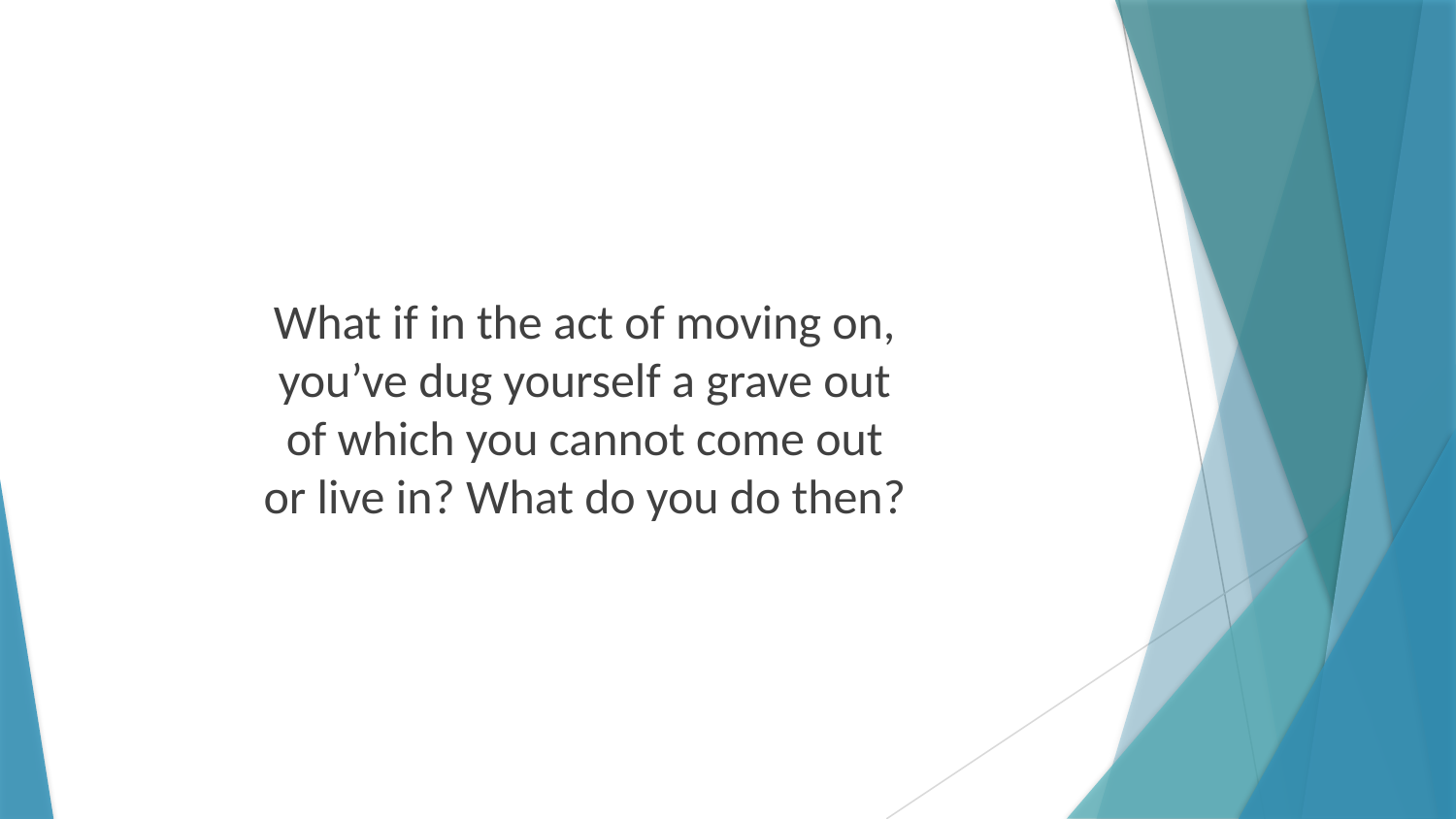

What if in the act of moving on, you’ve dug yourself a grave out of which you cannot come out or live in? What do you do then?